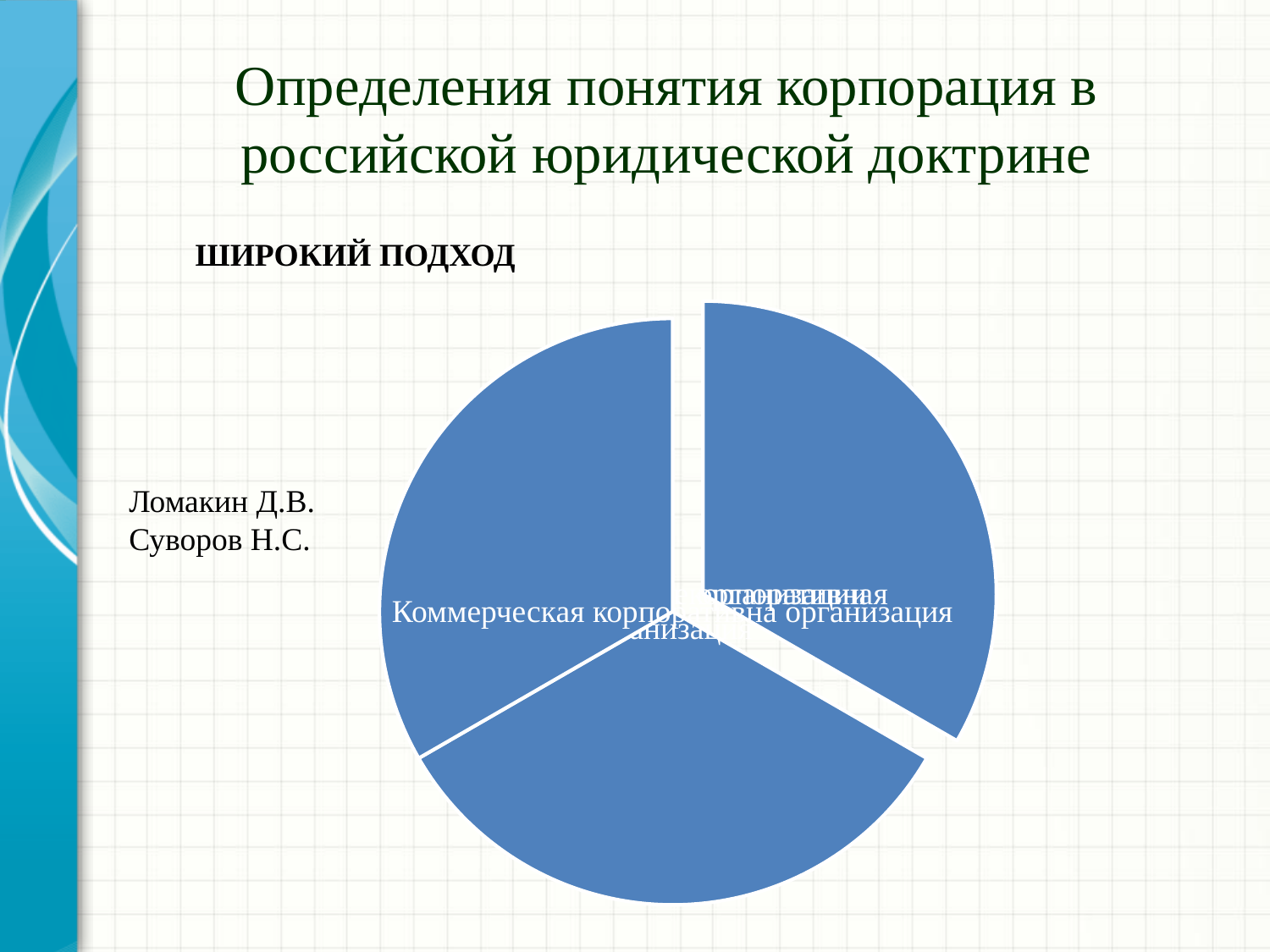

# Определения понятия корпорация в российской юридической доктрине
ШИРОКИЙ ПОДХОД
Унитарные организации
Некоммерческая корпоративная организация
Коммерческая корпоративна организация
Ломакин Д.В.
Суворов Н.С.